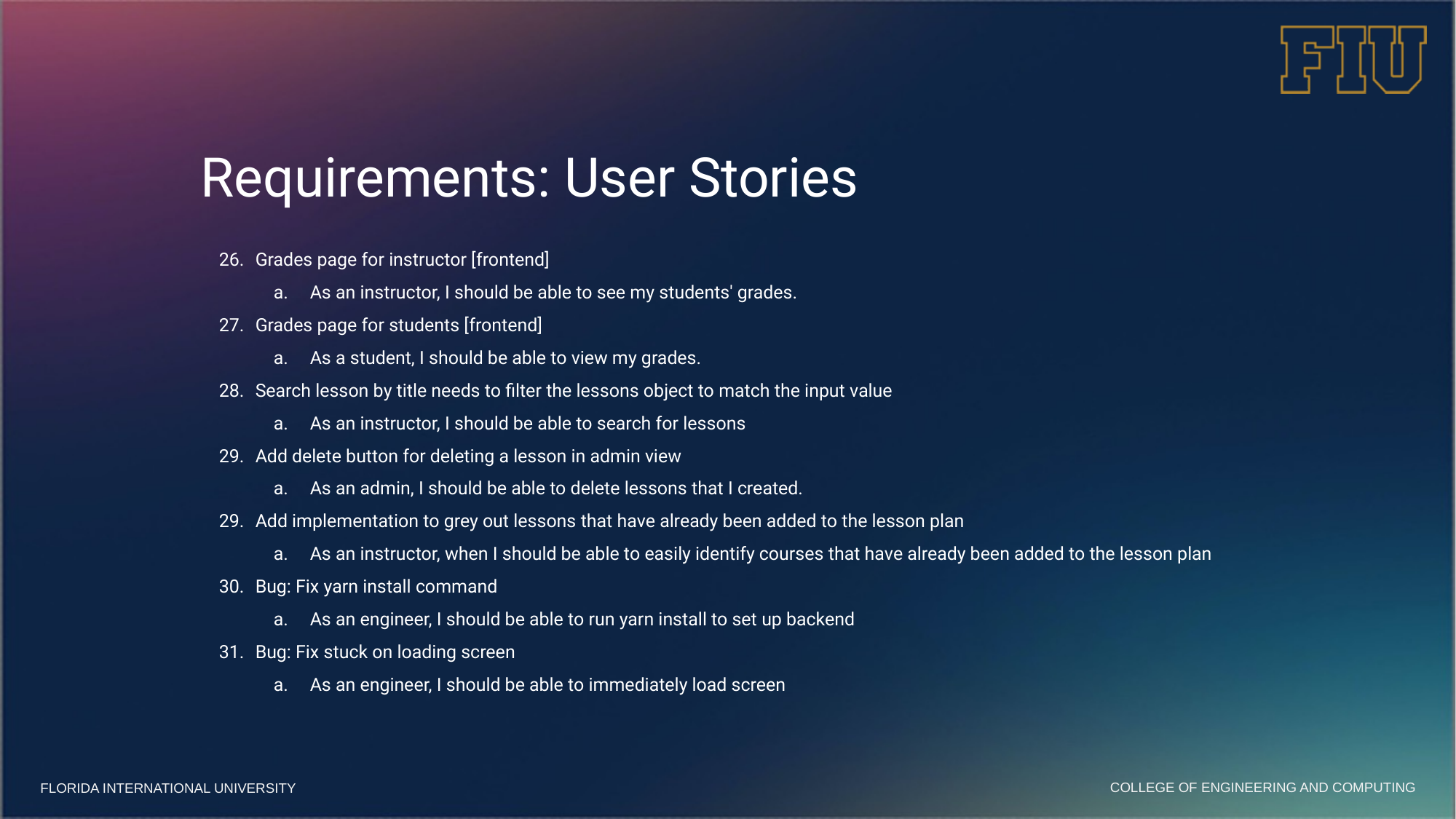

# Requirements: User Stories
Grades page for instructor [frontend]
As an instructor, I should be able to see my students' grades.
Grades page for students [frontend]
As a student, I should be able to view my grades.
Search lesson by title needs to filter the lessons object to match the input value
As an instructor, I should be able to search for lessons
Add delete button for deleting a lesson in admin view
As an admin, I should be able to delete lessons that I created.
Add implementation to grey out lessons that have already been added to the lesson plan
As an instructor, when I should be able to easily identify courses that have already been added to the lesson plan
Bug: Fix yarn install command
As an engineer, I should be able to run yarn install to set up backend
Bug: Fix stuck on loading screen
As an engineer, I should be able to immediately load screen